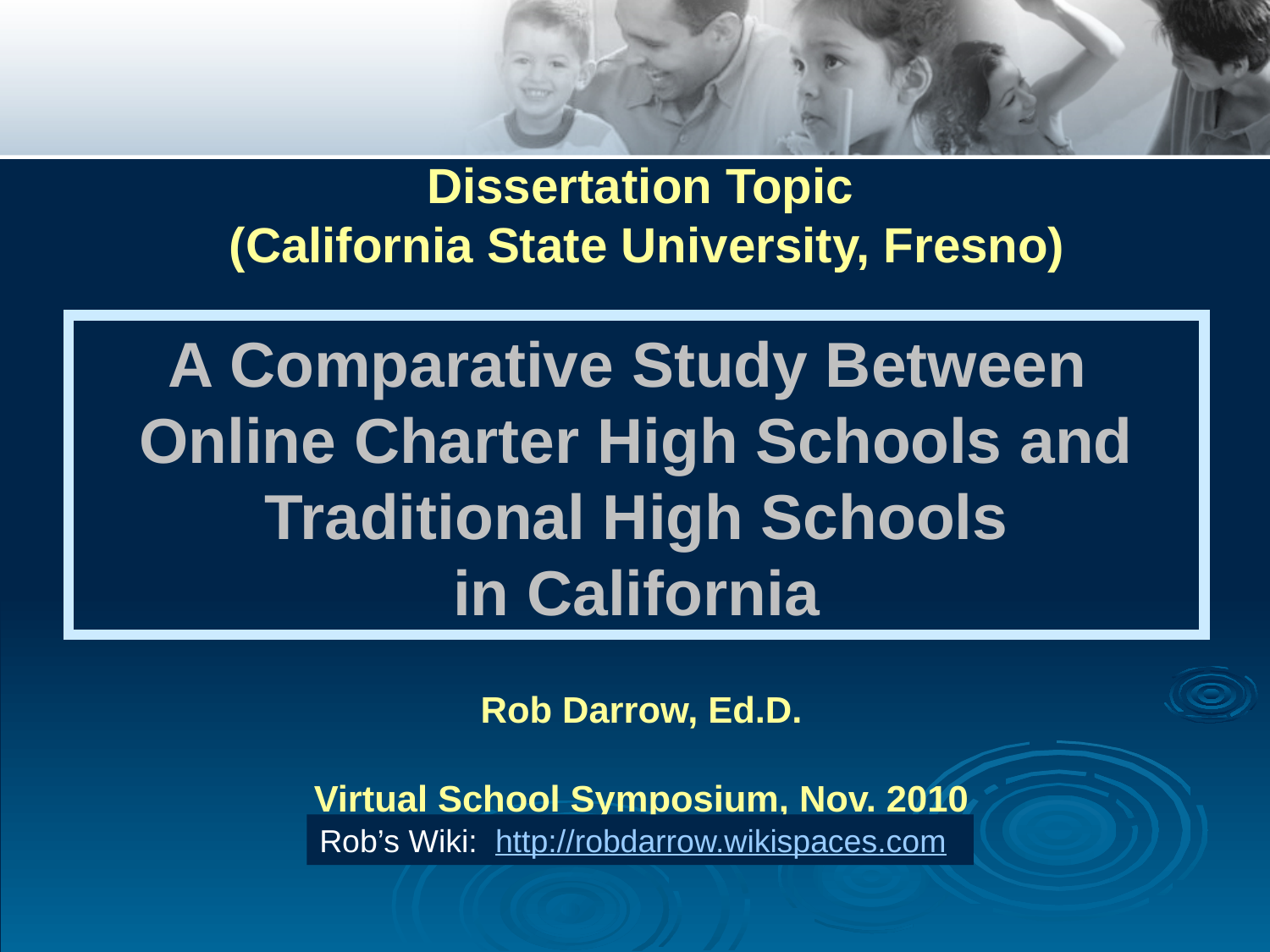

Dissertation Topic
(California State University, Fresno)
# A Comparative Study Between Online Charter High Schools and Traditional High Schools in California
Rob Darrow, Ed.D.
Virtual School Symposium, Nov. 2010
Rob’s Wiki:  http://robdarrow.wikispaces.com